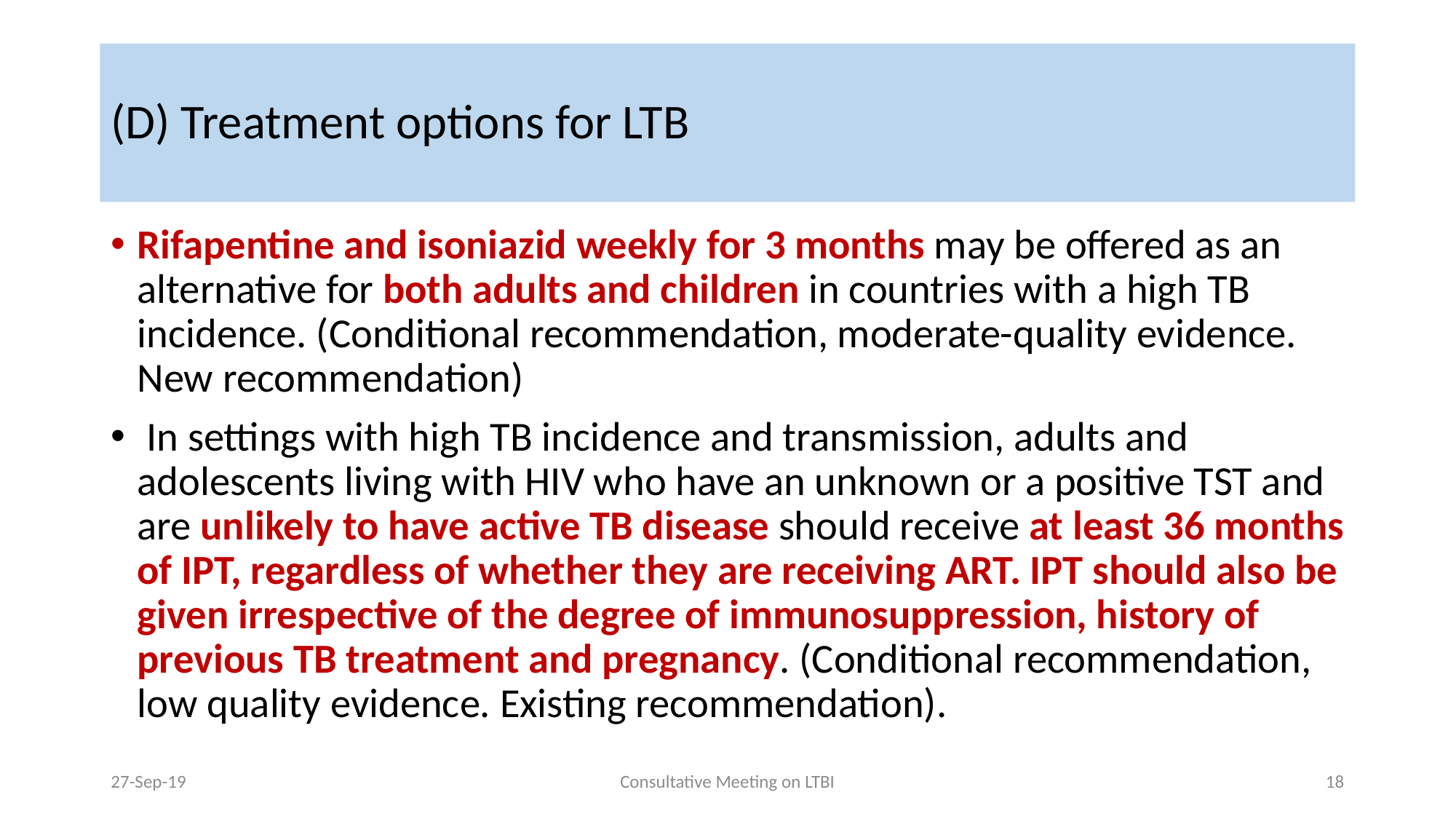

# (D) Treatment options for LTB
Rifapentine and isoniazid weekly for 3 months may be offered as an alternative for both adults and children in countries with a high TB incidence. (Conditional recommendation, moderate-quality evidence. New recommendation)
 In settings with high TB incidence and transmission, adults and adolescents living with HIV who have an unknown or a positive TST and are unlikely to have active TB disease should receive at least 36 months of IPT, regardless of whether they are receiving ART. IPT should also be given irrespective of the degree of immunosuppression, history of previous TB treatment and pregnancy. (Conditional recommendation, low quality evidence. Existing recommendation).
27-Sep-19
Consultative Meeting on LTBI
18